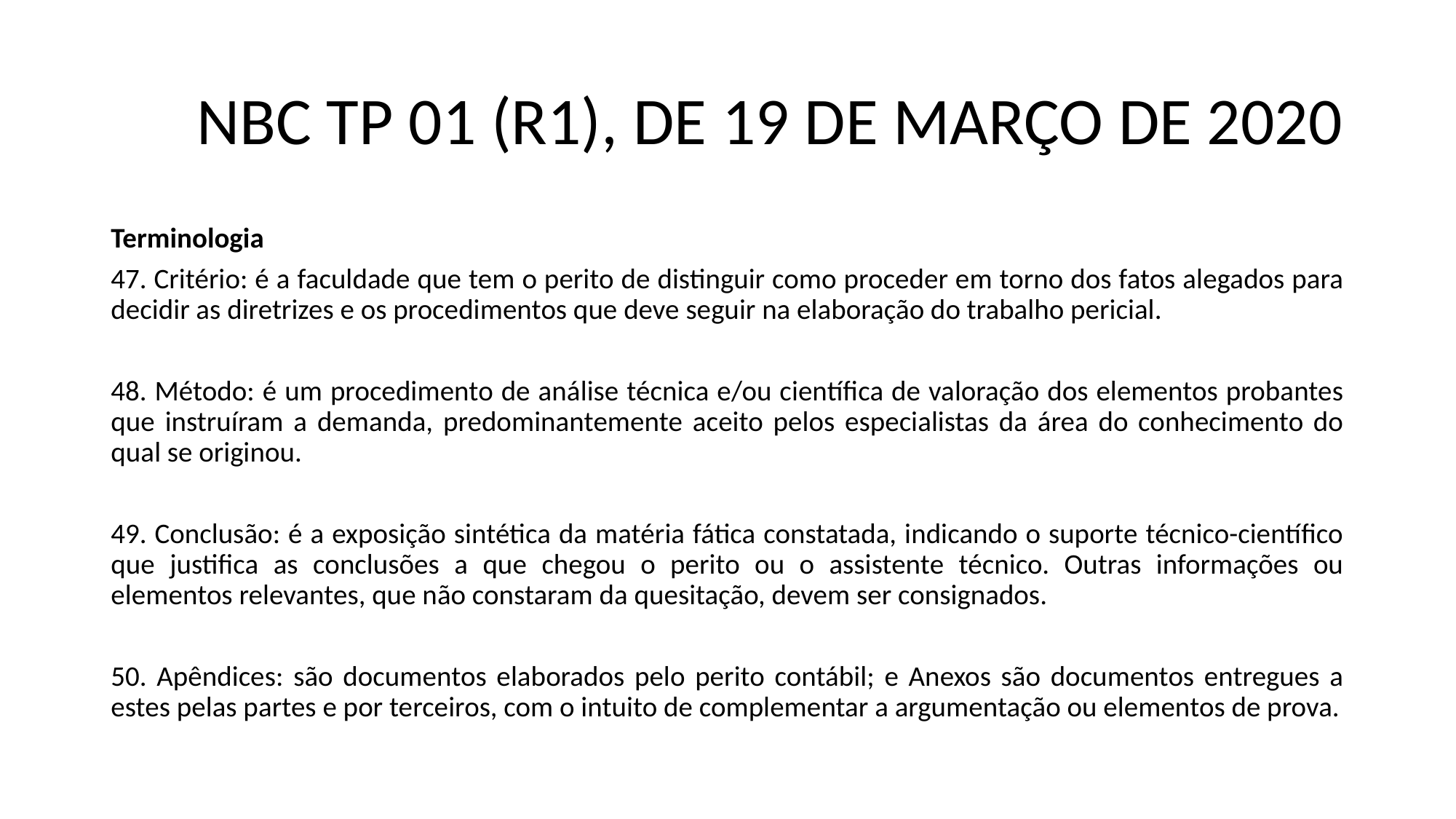

# NBC TP 01 (R1), DE 19 DE MARÇO DE 2020
Terminologia
47. Critério: é a faculdade que tem o perito de distinguir como proceder em torno dos fatos alegados para decidir as diretrizes e os procedimentos que deve seguir na elaboração do trabalho pericial.

48. Método: é um procedimento de análise técnica e/ou científica de valoração dos elementos probantes que instruíram a demanda, predominantemente aceito pelos especialistas da área do conhecimento do qual se originou.

49. Conclusão: é a exposição sintética da matéria fática constatada, indicando o suporte técnico-científico que justifica as conclusões a que chegou o perito ou o assistente técnico. Outras informações ou elementos relevantes, que não constaram da quesitação, devem ser consignados.

50. Apêndices: são documentos elaborados pelo perito contábil; e Anexos são documentos entregues a estes pelas partes e por terceiros, com o intuito de complementar a argumentação ou elementos de prova.